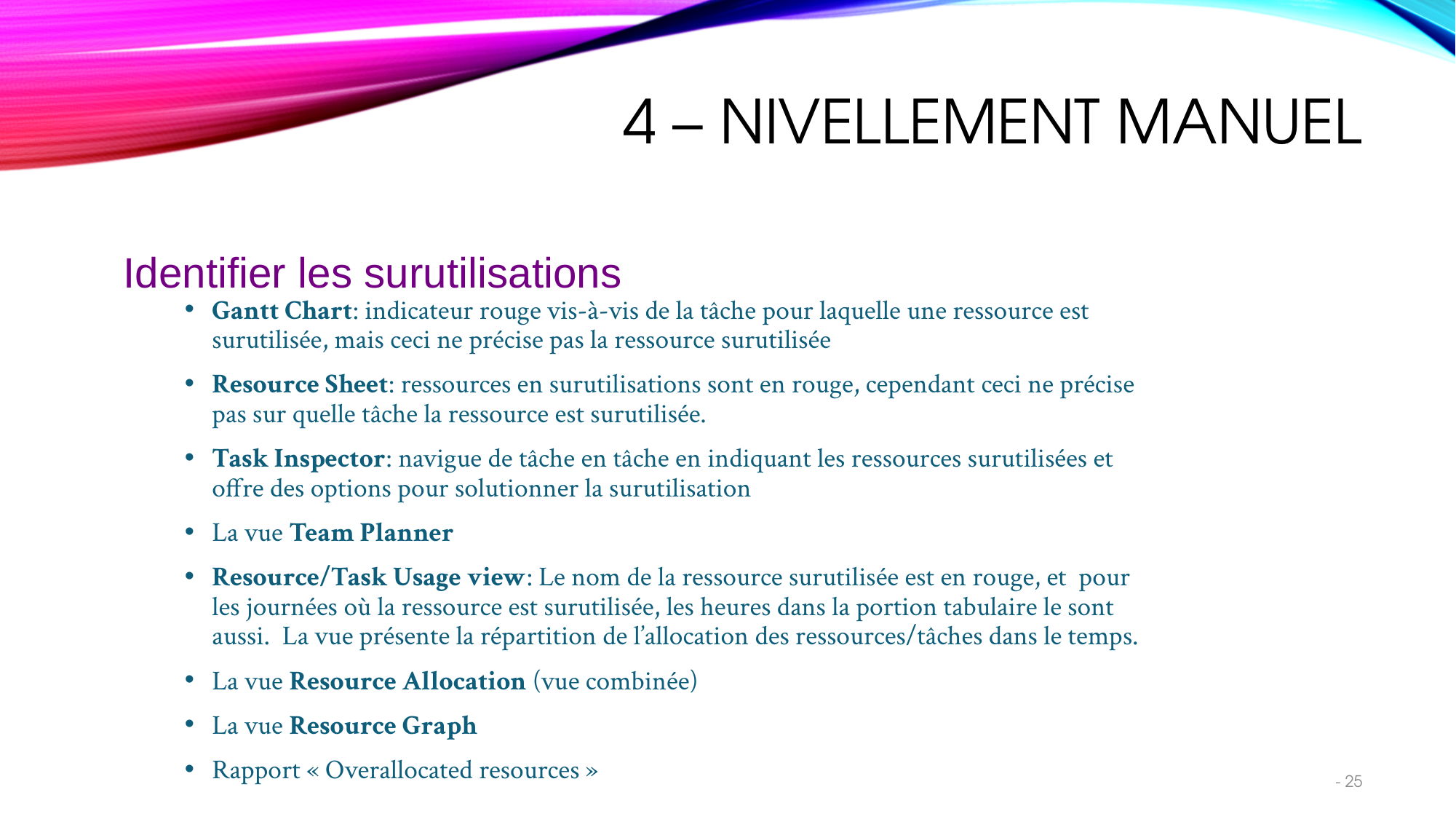

# 4 – Nivellement Manuel
Identifier les surutilisations
Gantt Chart: indicateur rouge vis-à-vis de la tâche pour laquelle une ressource est surutilisée, mais ceci ne précise pas la ressource surutilisée
Resource Sheet: ressources en surutilisations sont en rouge, cependant ceci ne précise pas sur quelle tâche la ressource est surutilisée.
Task Inspector: navigue de tâche en tâche en indiquant les ressources surutilisées et offre des options pour solutionner la surutilisation
La vue Team Planner
Resource/Task Usage view: Le nom de la ressource surutilisée est en rouge, et  pour les journées où la ressource est surutilisée, les heures dans la portion tabulaire le sont aussi.  La vue présente la répartition de l’allocation des ressources/tâches dans le temps.
La vue Resource Allocation (vue combinée)
La vue Resource Graph
Rapport « Overallocated resources »
25